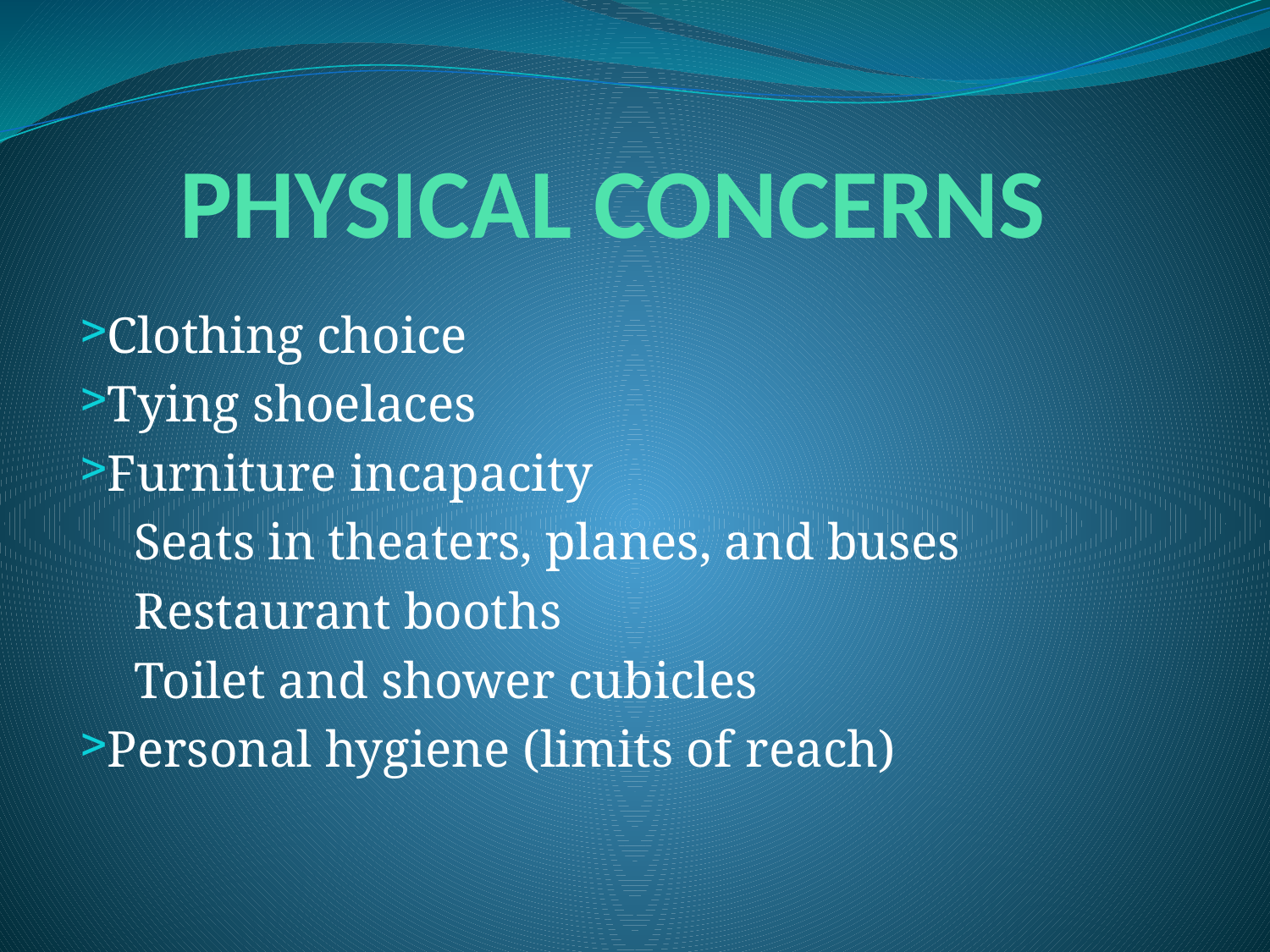

# PHYSICAL CONCERNS
Clothing choice
Tying shoelaces
Furniture incapacity
Seats in theaters, planes, and buses
Restaurant booths
Toilet and shower cubicles
Personal hygiene (limits of reach)